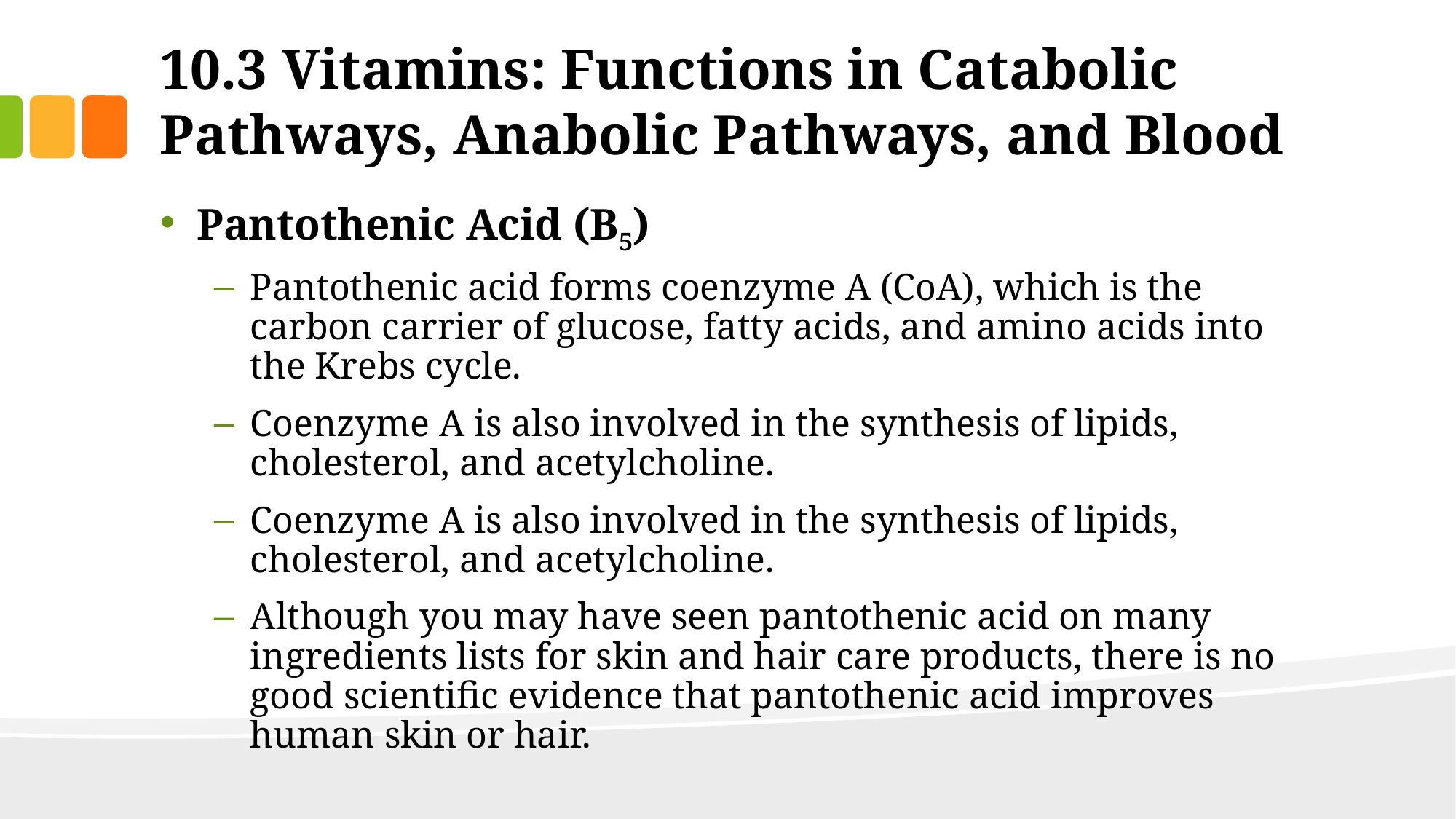

# 10.3 Vitamins: Functions in Catabolic Pathways, Anabolic Pathways, and Blood
Pantothenic Acid (B5)
Pantothenic acid forms coenzyme A (CoA), which is the carbon carrier of glucose, fatty acids, and amino acids into the Krebs cycle.
Coenzyme A is also involved in the synthesis of lipids, cholesterol, and acetylcholine.
Coenzyme A is also involved in the synthesis of lipids, cholesterol, and acetylcholine.
Although you may have seen pantothenic acid on many ingredients lists for skin and hair care products, there is no good scientific evidence that pantothenic acid improves human skin or hair.